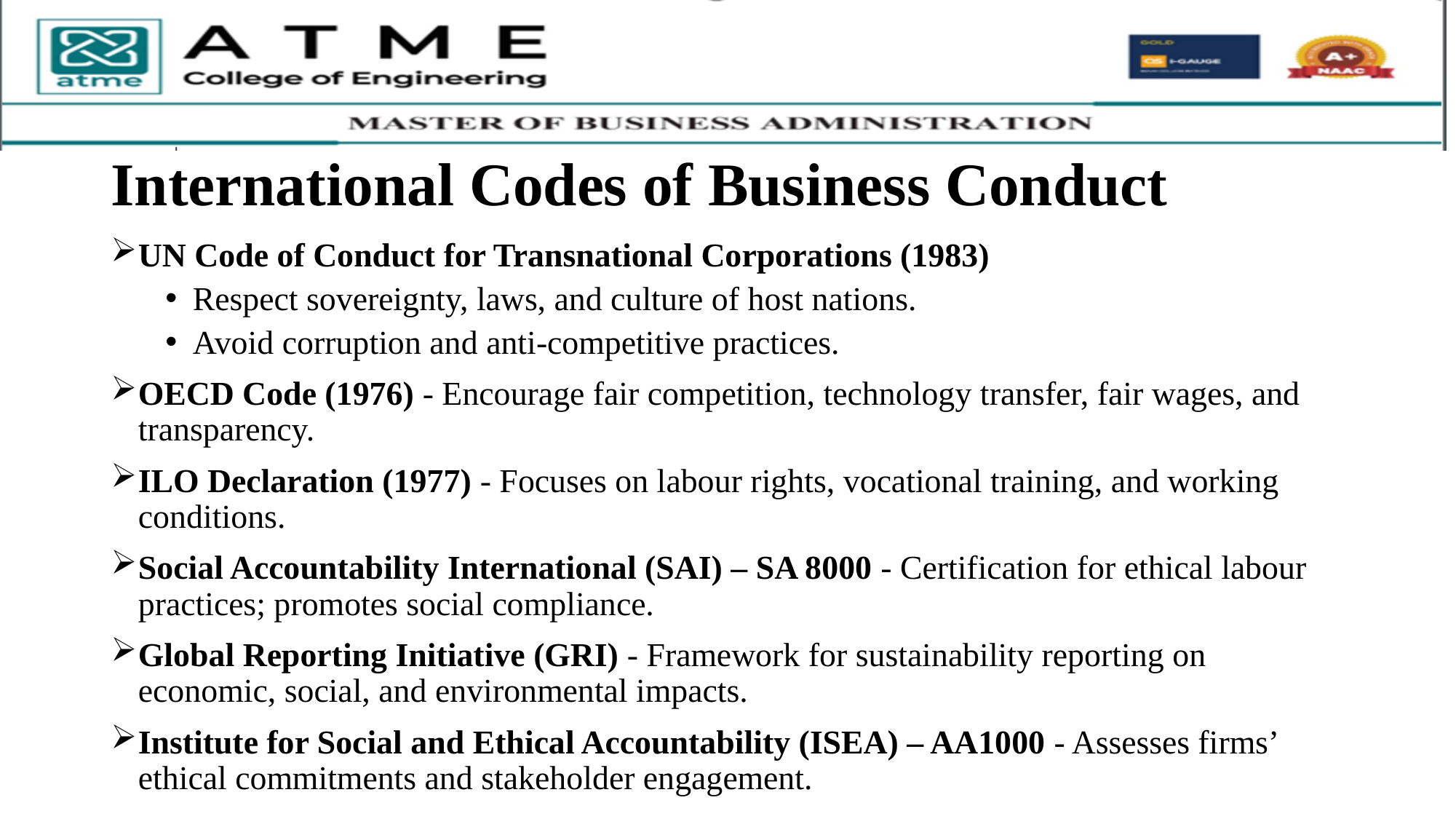

# International Codes of Business Conduct
UN Code of Conduct for Transnational Corporations (1983)
Respect sovereignty, laws, and culture of host nations.
Avoid corruption and anti-competitive practices.
OECD Code (1976) - Encourage fair competition, technology transfer, fair wages, and transparency.
ILO Declaration (1977) - Focuses on labour rights, vocational training, and working conditions.
Social Accountability International (SAI) – SA 8000 - Certification for ethical labour practices; promotes social compliance.
Global Reporting Initiative (GRI) - Framework for sustainability reporting on economic, social, and environmental impacts.
Institute for Social and Ethical Accountability (ISEA) – AA1000 - Assesses firms’ ethical commitments and stakeholder engagement.